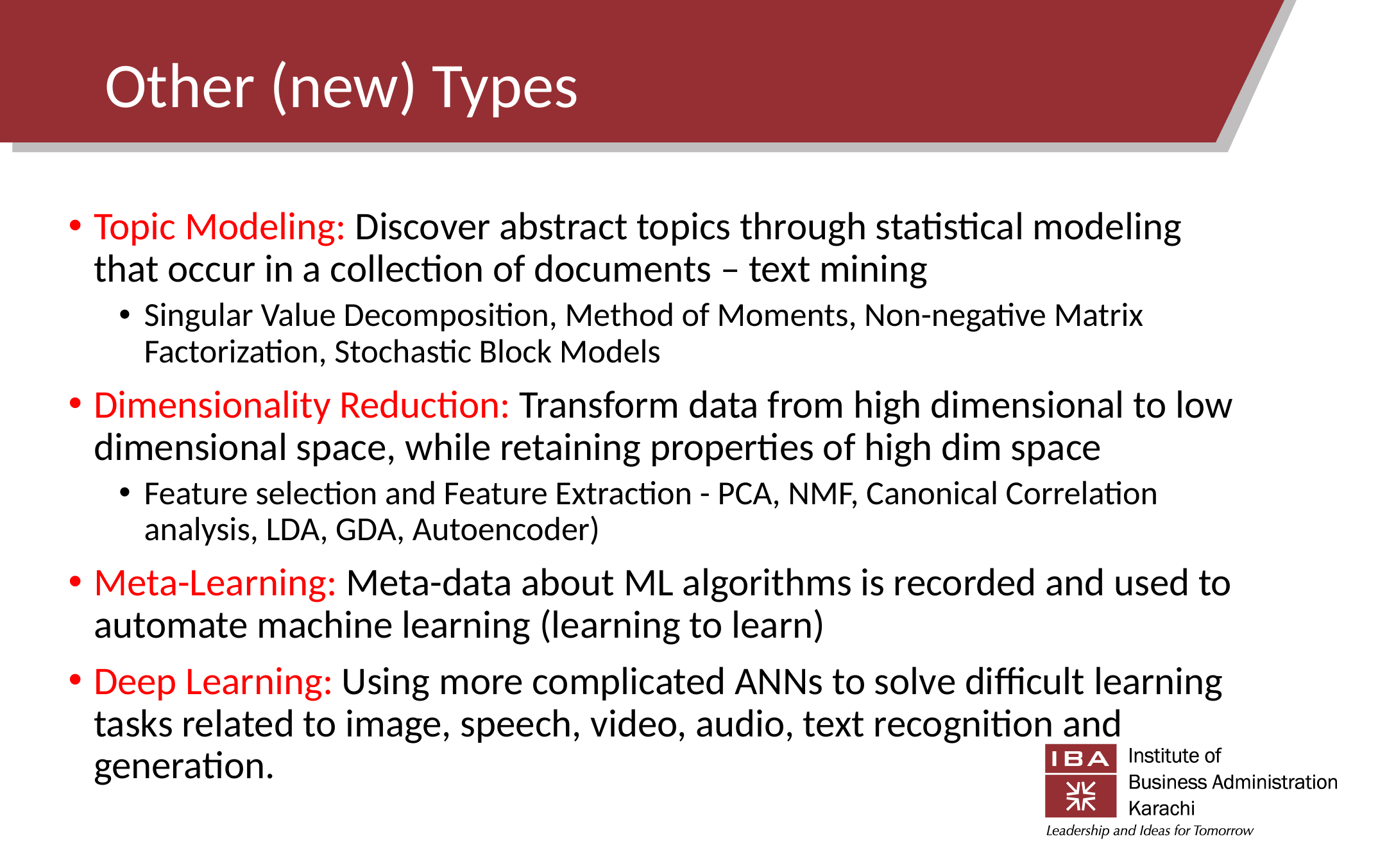

# Other (new) Types
Topic Modeling: Discover abstract topics through statistical modeling that occur in a collection of documents – text mining
Singular Value Decomposition, Method of Moments, Non-negative Matrix Factorization, Stochastic Block Models
Dimensionality Reduction: Transform data from high dimensional to low dimensional space, while retaining properties of high dim space
Feature selection and Feature Extraction - PCA, NMF, Canonical Correlation analysis, LDA, GDA, Autoencoder)
Meta-Learning: Meta-data about ML algorithms is recorded and used to automate machine learning (learning to learn)
Deep Learning: Using more complicated ANNs to solve difficult learning tasks related to image, speech, video, audio, text recognition and generation.